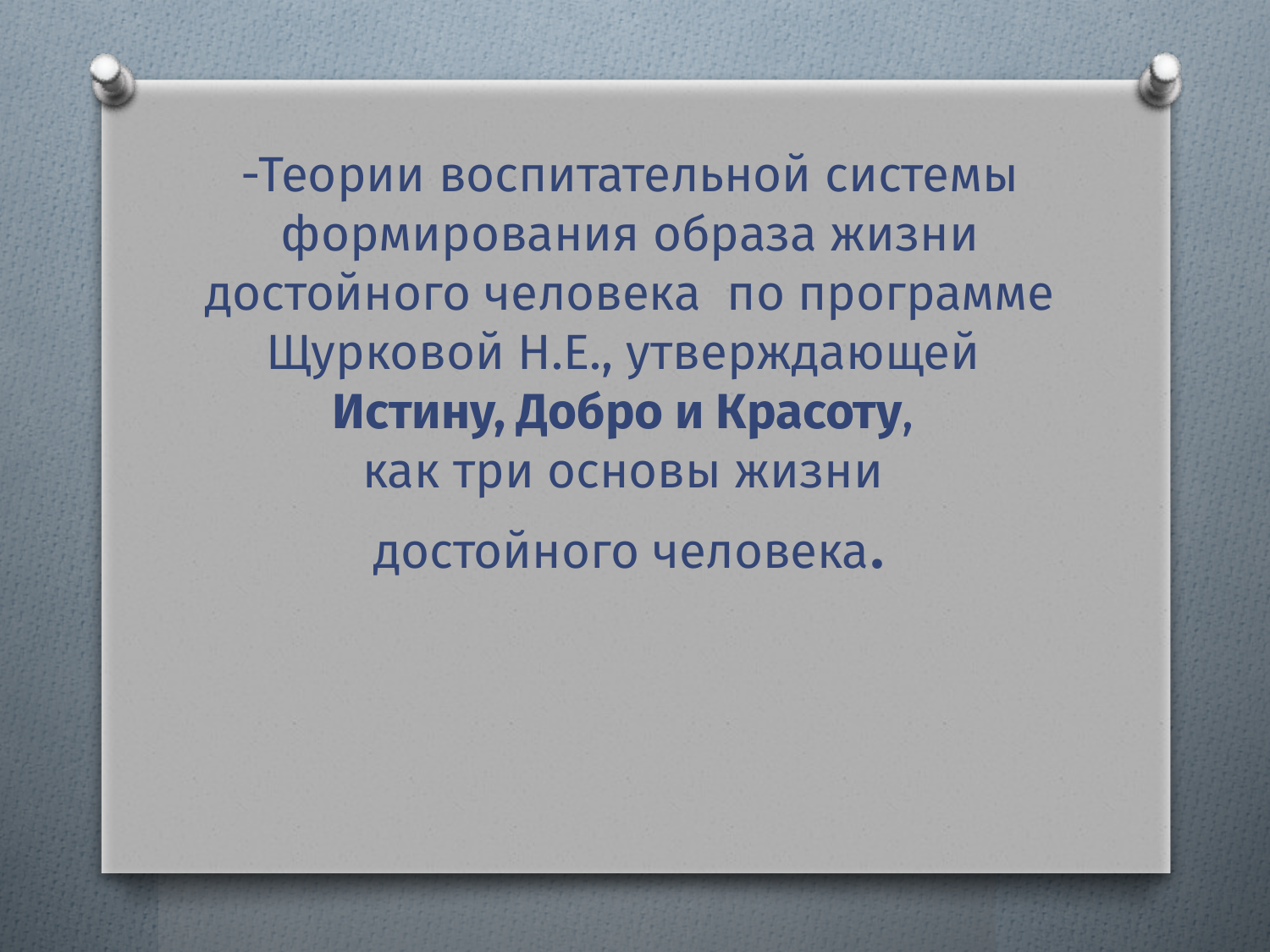

-Теории воспитательной системы формирования образа жизни достойного человека  по программе Щурковой Н.Е., утверждающей
Истину, Добро и Красоту,
как три основы жизни
достойного человека.